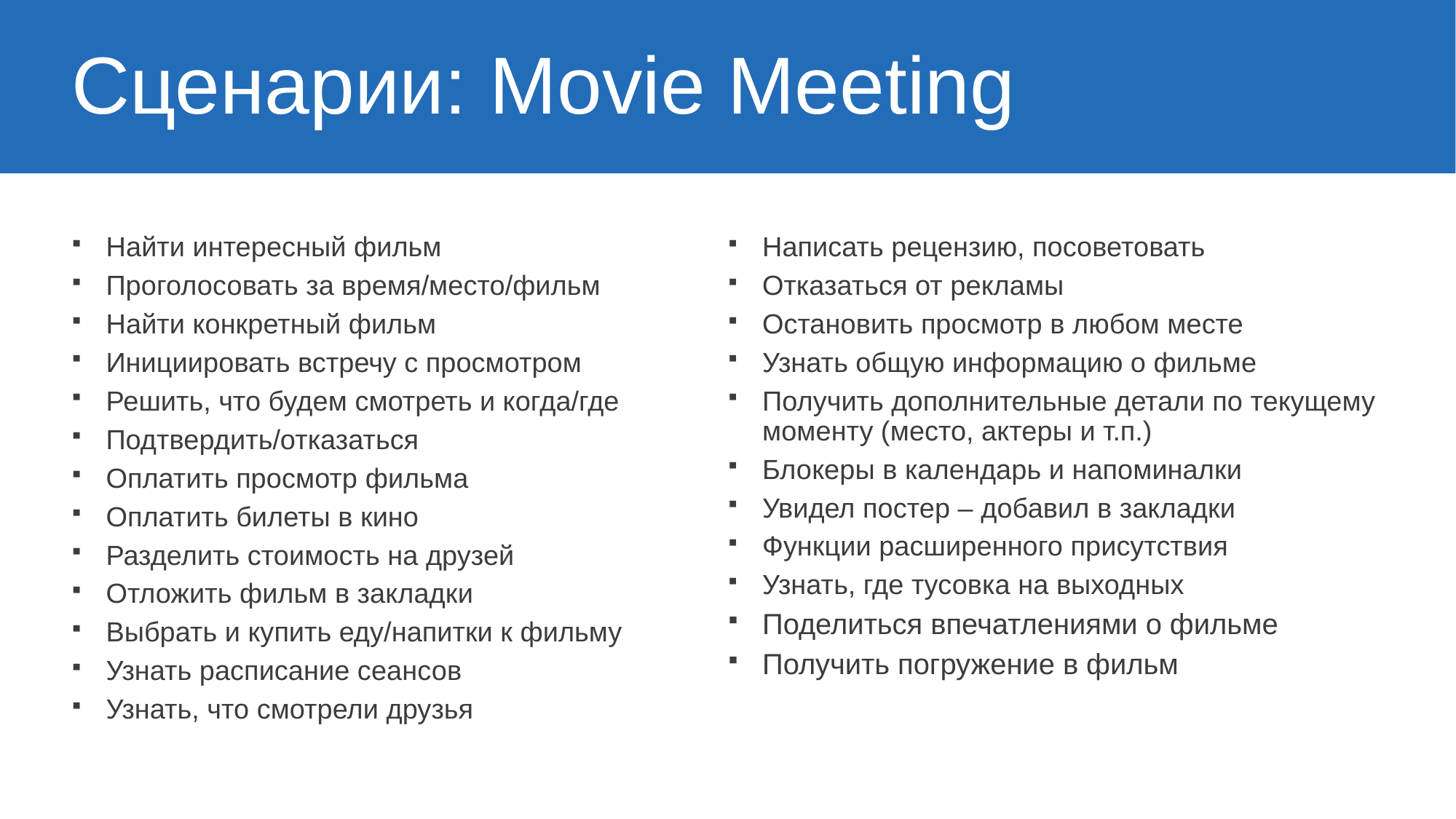

# Сценарии: Movie Meeting
Найти интересный фильм
Проголосовать за время/место/фильм
Найти конкретный фильм
Инициировать встречу с просмотром
Решить, что будем смотреть и когда/где
Подтвердить/отказаться
Оплатить просмотр фильма
Оплатить билеты в кино
Разделить стоимость на друзей
Отложить фильм в закладки
Выбрать и купить еду/напитки к фильму
Узнать расписание сеансов
Узнать, что смотрели друзья
Написать рецензию, посоветовать
Отказаться от рекламы
Остановить просмотр в любом месте
Узнать общую информацию о фильме
Получить дополнительные детали по текущему моменту (место, актеры и т.п.)
Блокеры в календарь и напоминалки
Увидел постер – добавил в закладки
Функции расширенного присутствия
Узнать, где тусовка на выходных
Поделиться впечатлениями о фильме
Получить погружение в фильм